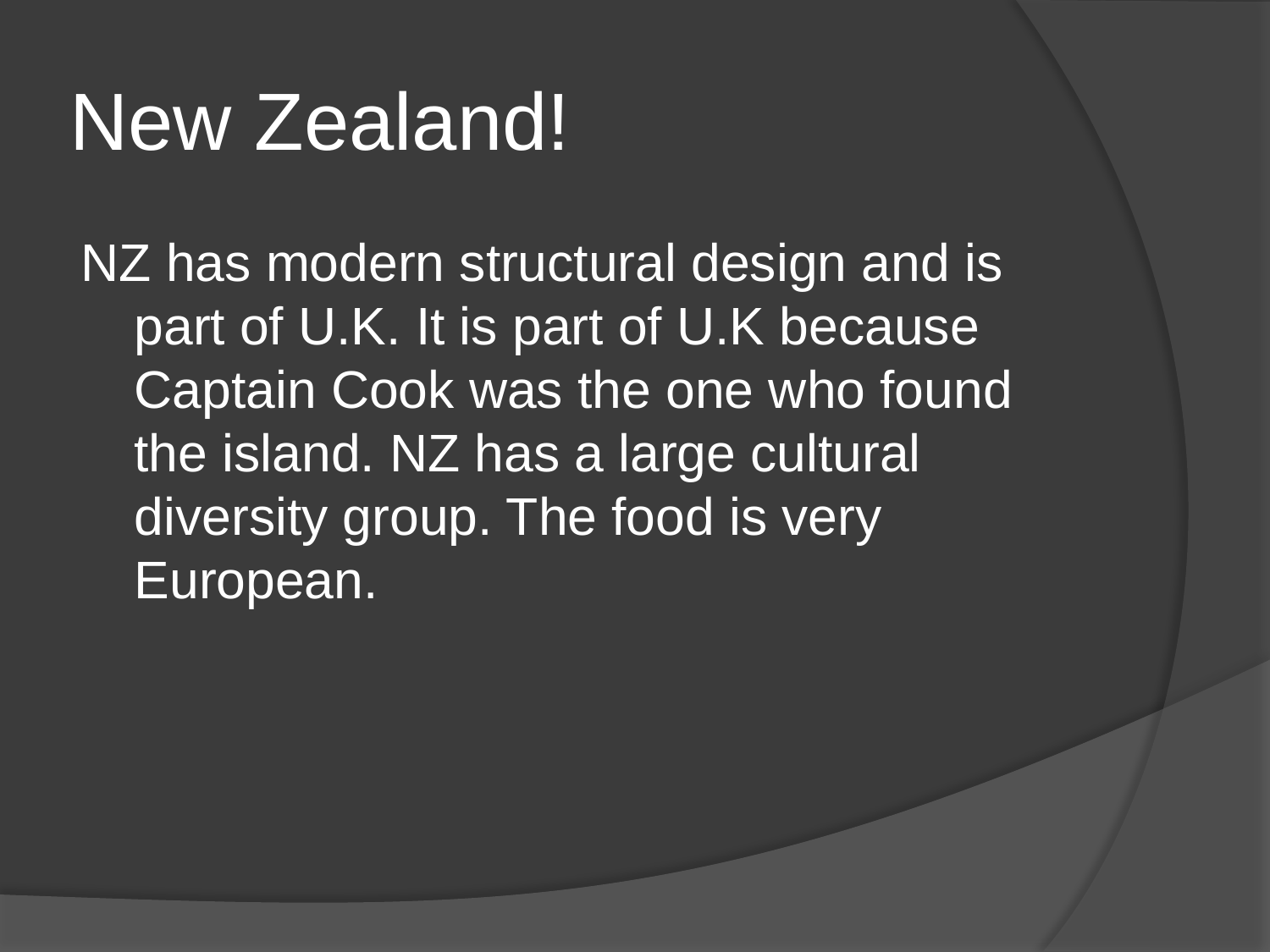

# New Zealand!
NZ has modern structural design and is part of U.K. It is part of U.K because Captain Cook was the one who found the island. NZ has a large cultural diversity group. The food is very European.